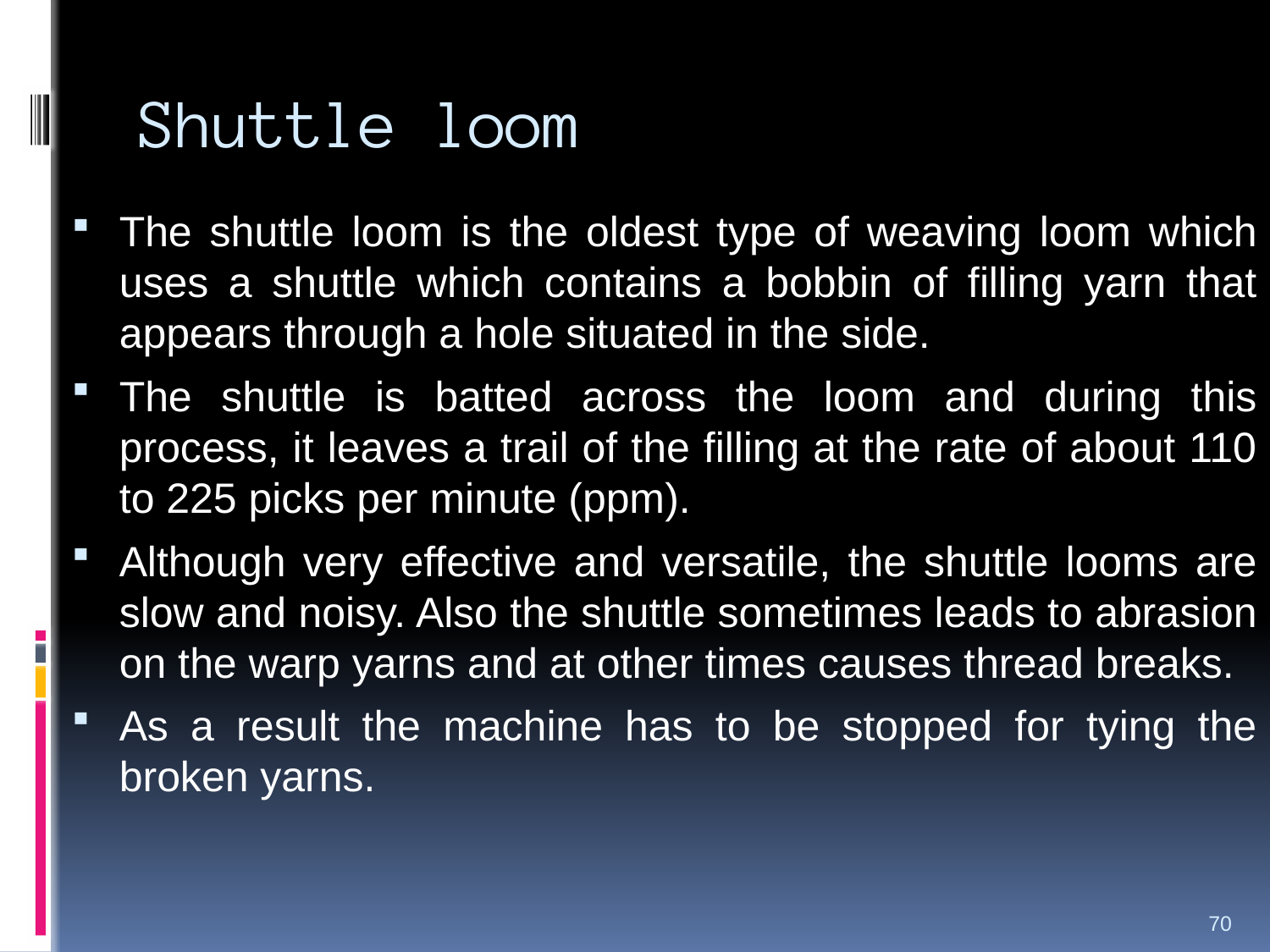

# Shuttle loom
The shuttle loom is the oldest type of weaving loom which uses a shuttle which contains a bobbin of filling yarn that appears through a hole situated in the side.
The shuttle is batted across the loom and during this process, it leaves a trail of the filling at the rate of about 110 to 225 picks per minute (ppm).
Although very effective and versatile, the shuttle looms are slow and noisy. Also the shuttle sometimes leads to abrasion on the warp yarns and at other times causes thread breaks.
As a result the machine has to be stopped for tying the broken yarns.

70